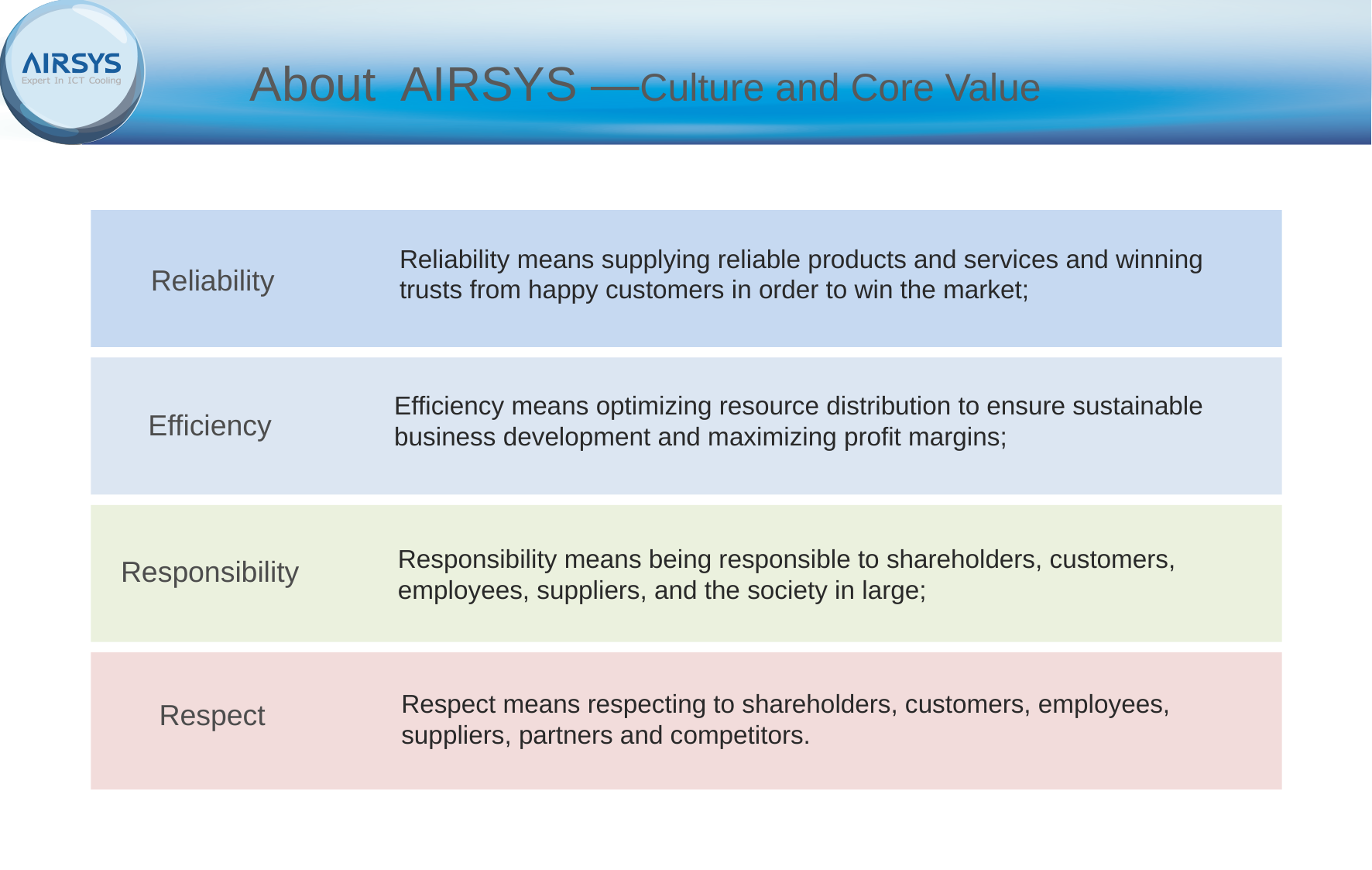

# About  AIRSYS —Culture and Core Value

Reliability means supplying reliable products and services and winning trusts from happy customers in order to win the market;
Reliability

Efficiency means optimizing resource distribution to ensure sustainable business development and maximizing profit margins;
Efficiency

Responsibility means being responsible to shareholders, customers, employees, suppliers, and the society in large;
Responsibility

Respect means respecting to shareholders, customers, employees, suppliers, partners and competitors.
Respect